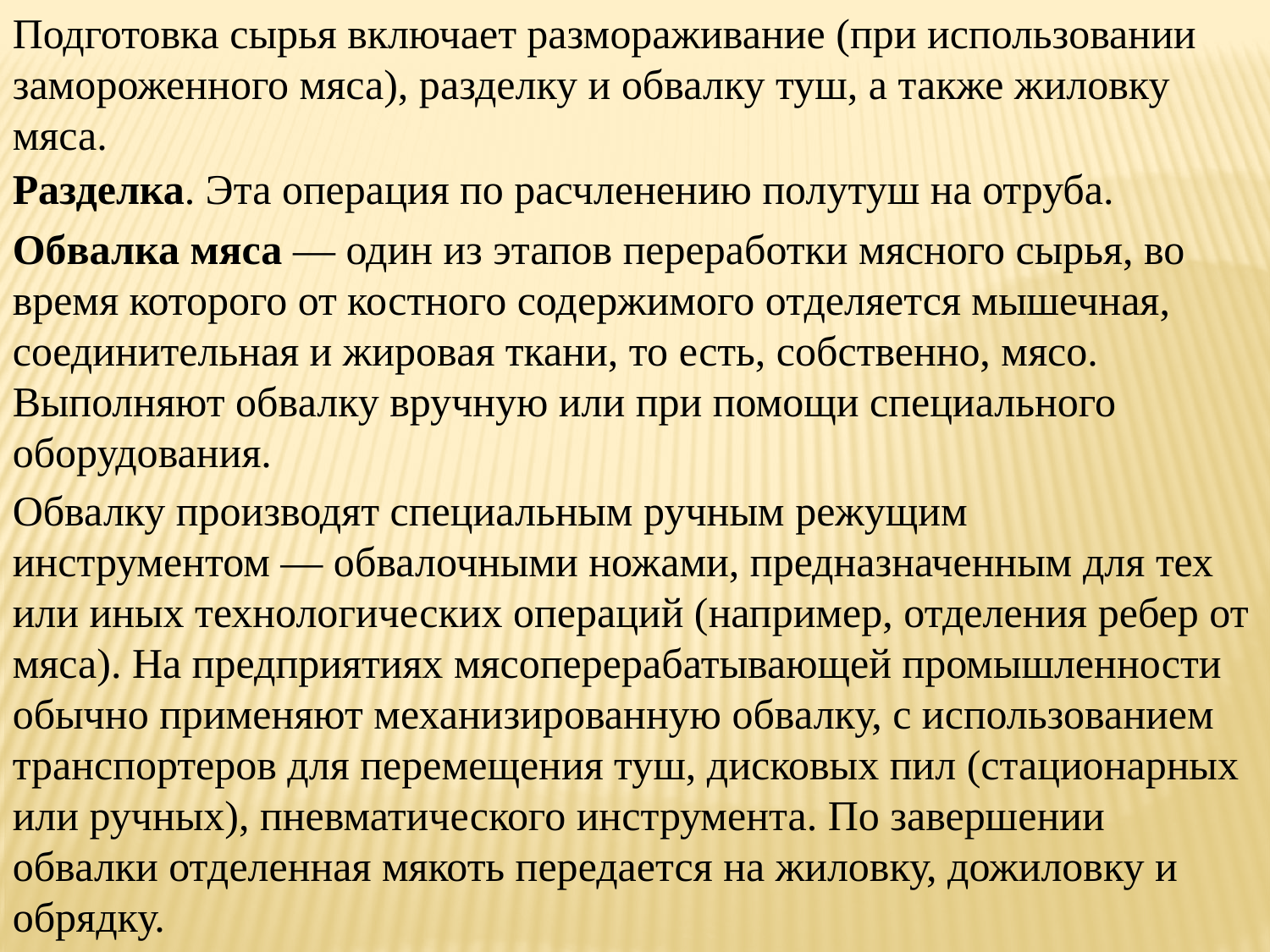

Подготовка сырья включает размораживание (при использовании замороженного мяса), разделку и обвалку туш, а также жиловку мяса.
Разделка. Эта операция по расчленению полутуш на отруба.
Обвалка мяса — один из этапов переработки мясного сырья, во время которого от костного содержимого отделяется мышечная, соединительная и жировая ткани, то есть, собственно, мясо. Выполняют обвалку вручную или при помощи специального оборудования.
Обвалку производят специальным ручным режущим инструментом — обвалочными ножами, предназначенным для тех или иных технологических операций (например, отделения ребер от мяса). На предприятиях мясоперерабатывающей промышленности обычно применяют механизированную обвалку, с использованием транспортеров для перемещения туш, дисковых пил (стационарных или ручных), пневматического инструмента. По завершении обвалки отделенная мякоть передается на жиловку, дожиловку и обрядку.